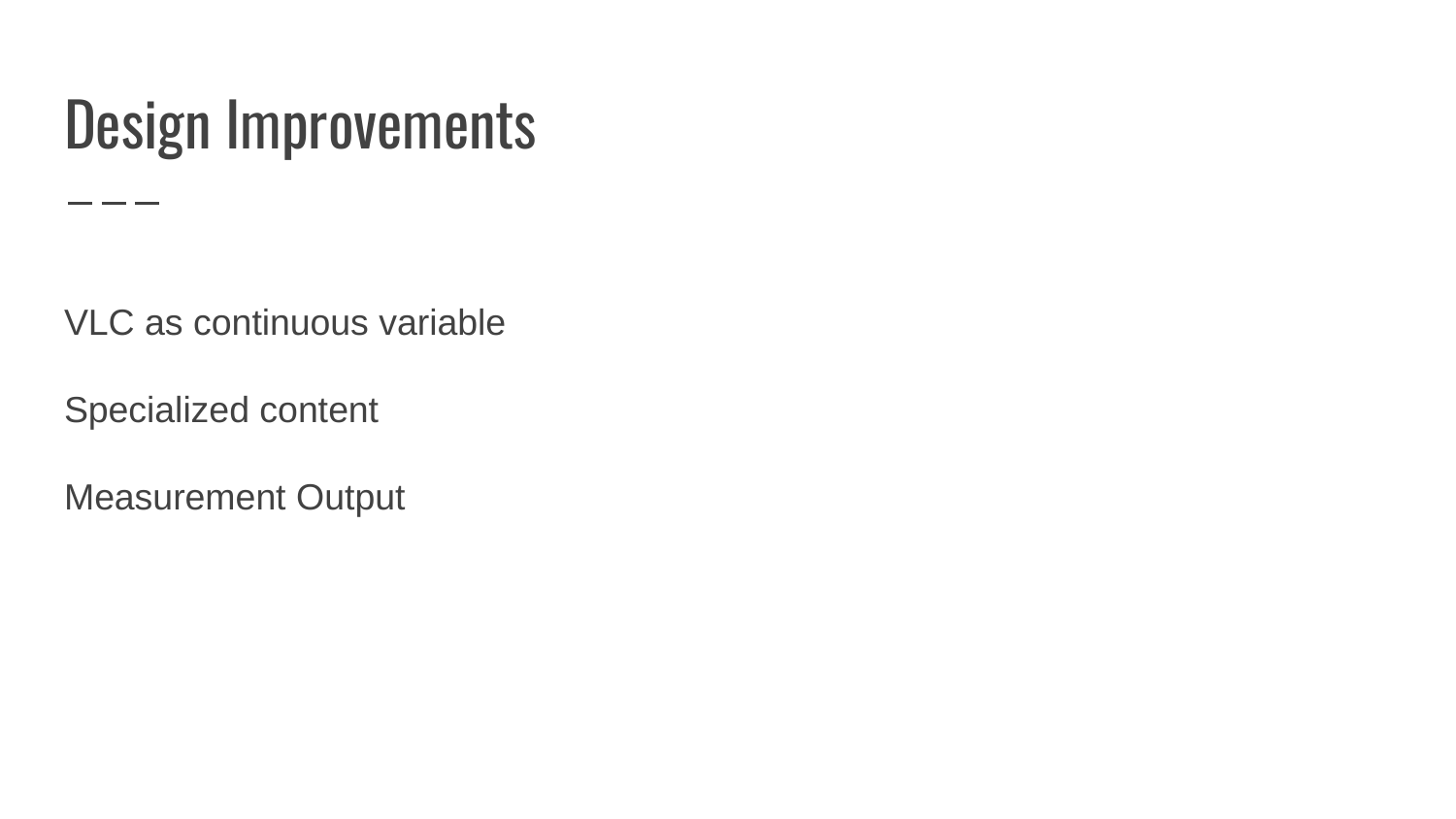

# Design Improvements
VLC as continuous variable

Specialized content

Measurement Output